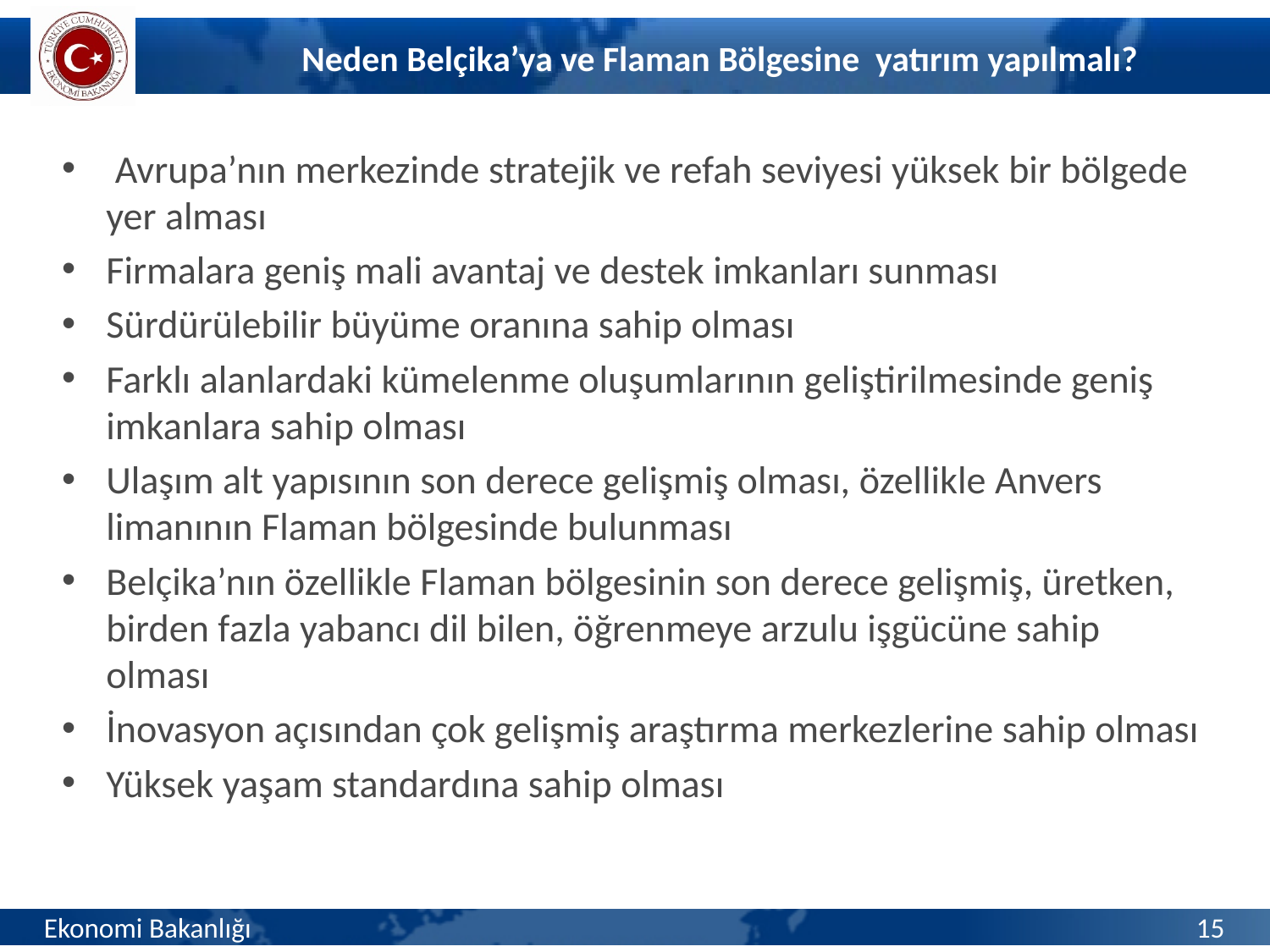

# Neden Belçika’ya ve Flaman Bölgesine  yatırım yapılmalı?
 Avrupa’nın merkezinde stratejik ve refah seviyesi yüksek bir bölgede  yer alması
Firmalara geniş mali avantaj ve destek imkanları sunması
Sürdürülebilir büyüme oranına sahip olması
Farklı alanlardaki kümelenme oluşumlarının geliştirilmesinde geniş imkanlara sahip olması
Ulaşım alt yapısının son derece gelişmiş olması, özellikle Anvers limanının Flaman bölgesinde bulunması
Belçika’nın özellikle Flaman bölgesinin son derece gelişmiş, üretken, birden fazla yabancı dil bilen, öğrenmeye arzulu işgücüne sahip olması
İnovasyon açısından çok gelişmiş araştırma merkezlerine sahip olması
Yüksek yaşam standardına sahip olması
Ekonomi Bakanlığı
15